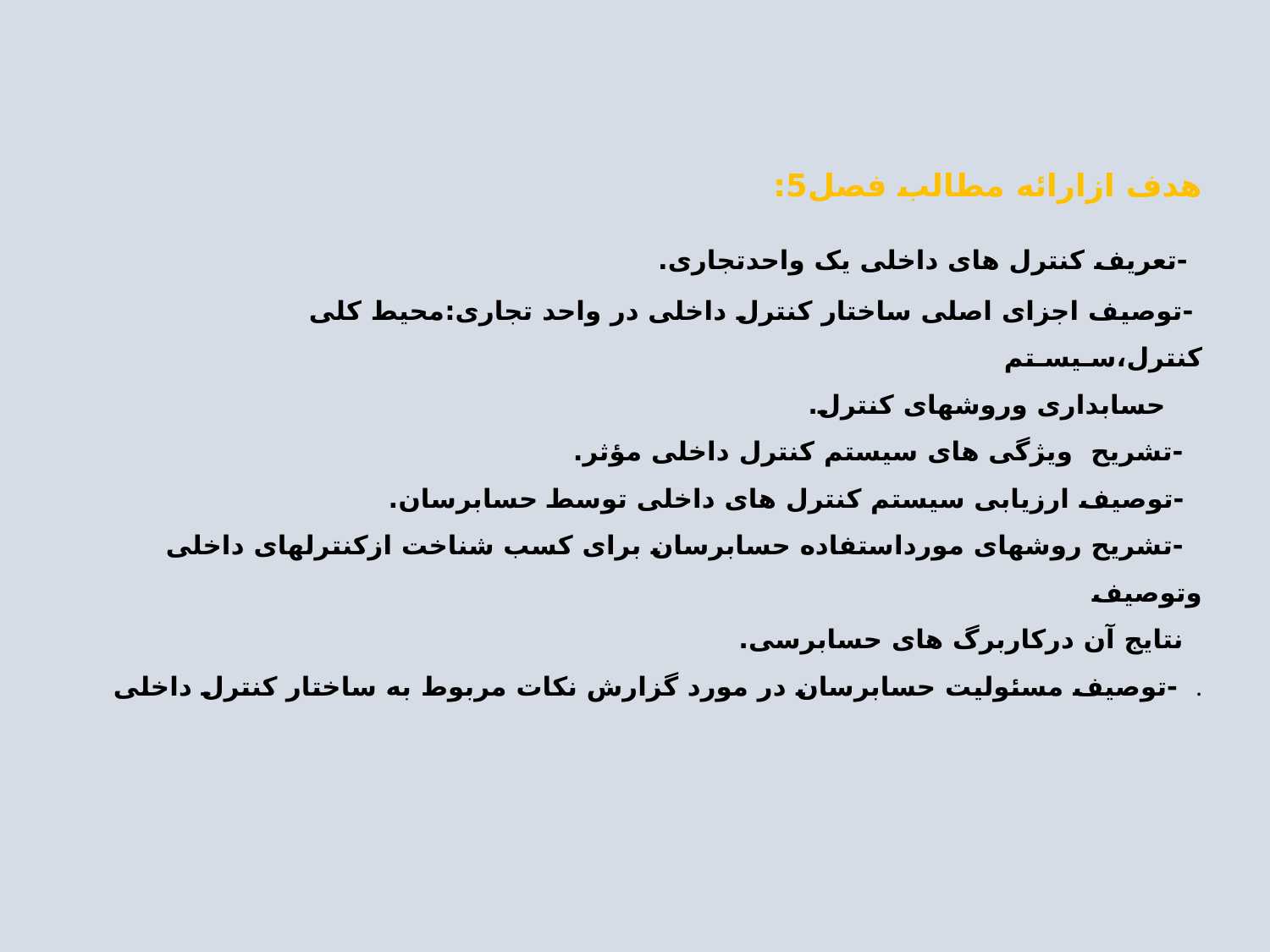

# هدف ازارائه مطالب فصل5: -تعریف کنترل های داخلی یک واحدتجاری. -توصیف اجزای اصلی ساختار کنترل داخلی در واحد تجاری:محیط کلی کنترل،سـیسـتم حسابداری وروشهای کنترل. -تشریح  ویژگی های سیستم کنترل داخلی مؤثر. -توصیف ارزیابی سیستم کنترل های داخلی توسط حسابرسان. -تشریح روشهای مورداستفاده حسابرسان برای کسب شناخت ازکنترلهای داخلی وتوصیف نتایج آن درکاربرگ های حسابرسی. -توصیف مسئولیت حسابرسان در مورد گزارش نکات مربوط به ساختار کنترل داخلی.